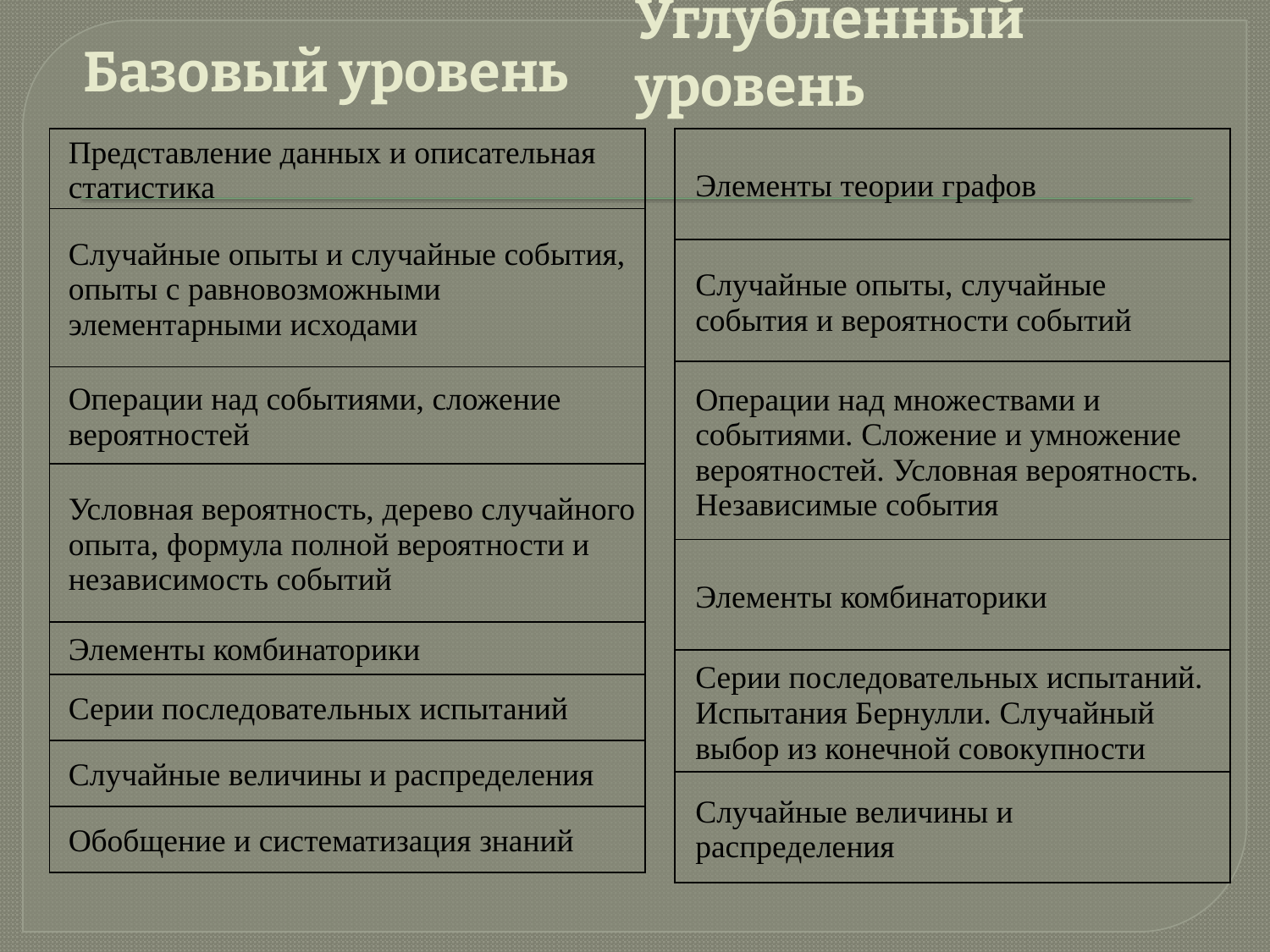

Углубленный уровень
# Базовый уровень
| Представление данных и описательная статистика |
| --- |
| Случайные опыты и случайные события, опыты с равновозможными элементарными исходами |
| Операции над событиями, сложение вероятностей |
| Условная вероятность, дерево случайного опыта, формула полной вероятности и независимость событий |
| Элементы комбинаторики |
| Серии последовательных испытаний |
| Случайные величины и распределения |
| Обобщение и систематизация знаний |
| Элементы теории графов |
| --- |
| Случайные опыты, случайные события и вероятности событий |
| Операции над множествами и событиями. Сложение и умножение вероятностей. Условная вероятность. Независимые события |
| Элементы комбинаторики |
| Серии последовательных испытаний. Испытания Бернулли. Случайный выбор из конечной совокупности |
| Случайные величины и распределения |